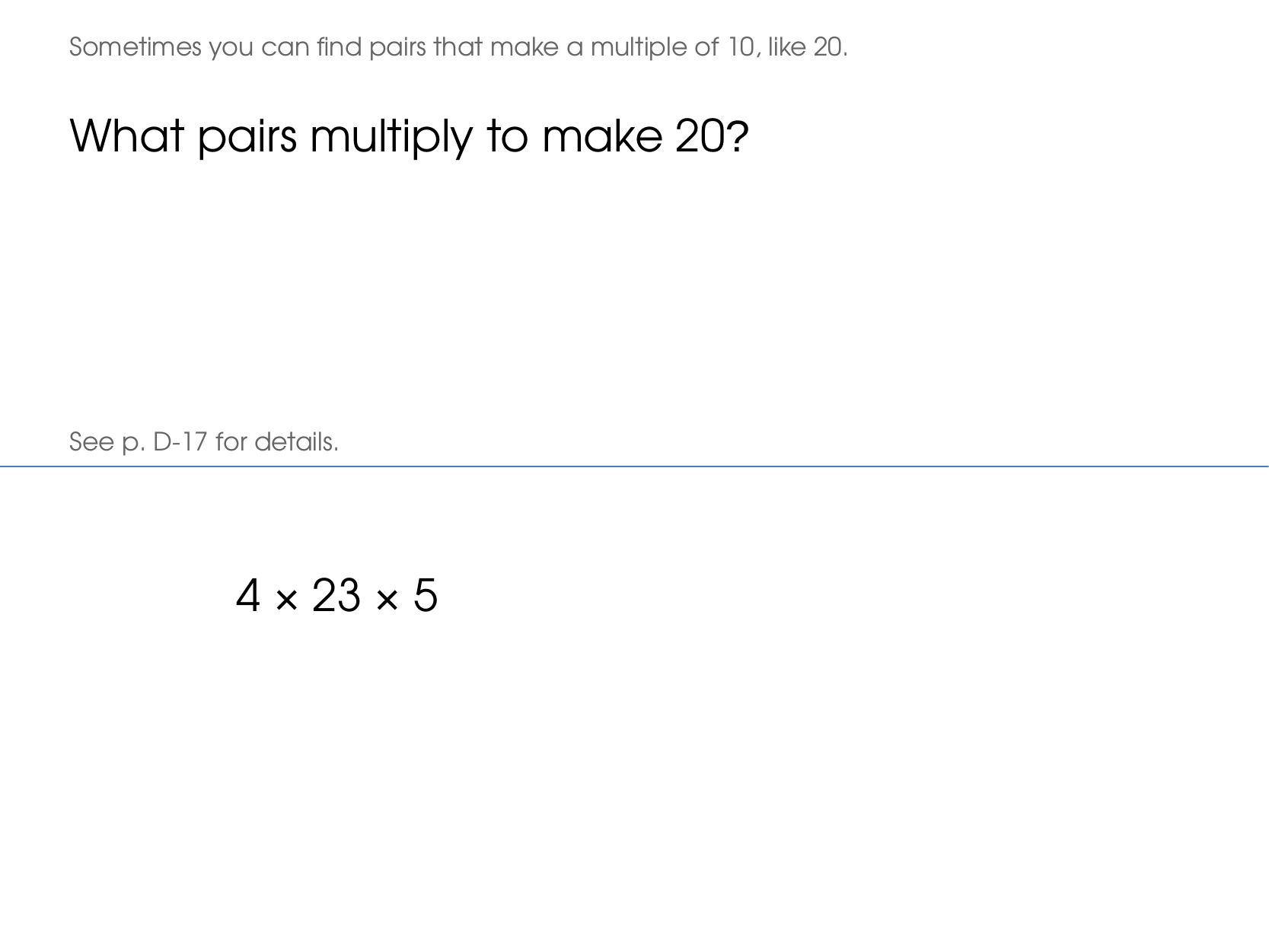

Sometimes you can find pairs that make a multiple of 10, like 20.
What pairs multiply to make 20?
See p. D-17 for details.
4 × 23 × 5